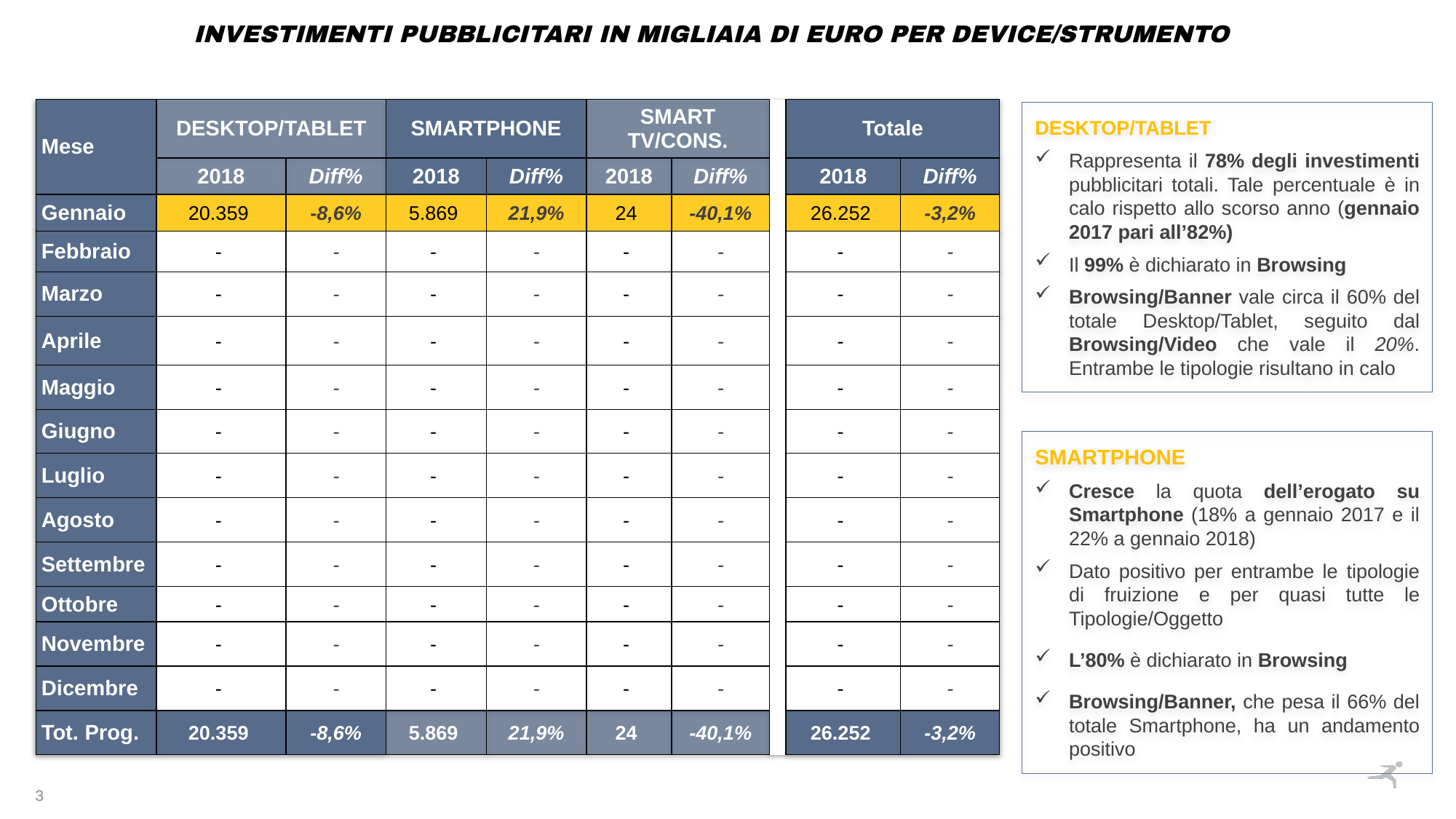

INVESTIMENTI PUBBLICITARI in migliaia di euro per DEVICE/STRUMENTO
| Mese | DESKTOP/TABLET |  | SMARTPHONE |  | SMART TV/CONS. |  |  | Totale |  |
| --- | --- | --- | --- | --- | --- | --- | --- | --- | --- |
|  | 2018 | Diff% | 2018 | Diff% | 2018 | Diff% |  | 2018 | Diff% |
| Gennaio | 20.359 | -8,6% | 5.869 | 21,9% | 24 | -40,1% |  | 26.252 | -3,2% |
| Febbraio | - | - | - | - | - | - |  | - | - |
| Marzo | - | - | - | - | - | - |  | - | - |
| Aprile | - | - | - | - | - | - |  | - | - |
| Maggio | - | - | - | - | - | - |  | - | - |
| Giugno | - | - | - | - | - | - |  | - | - |
| Luglio | - | - | - | - | - | - |  | - | - |
| Agosto | - | - | - | - | - | - |  | - | - |
| Settembre | - | - | - | - | - | - |  | - | - |
| Ottobre | - | - | - | - | - | - |  | - | - |
| Novembre | - | - | - | - | - | - |  | - | - |
| Dicembre | - | - | - | - | - | - |  | - | - |
| Tot. Prog. | 20.359 | -8,6% | 5.869 | 21,9% | 24 | -40,1% |  | 26.252 | -3,2% |
DESKTOP/TABLET

Rappresenta il 78% degli investimenti pubblicitari totali. Tale percentuale è in calo rispetto allo scorso anno (gennaio 2017 pari all’82%)

Il 99% è dichiarato in Browsing

Browsing/Banner vale circa il 60% del totale Desktop/Tablet, seguito dal Browsing/Video che vale il 20%. Entrambe le tipologie risultano in calo
SMARTPHONE

Cresce la quota dell’erogato su Smartphone (18% a gennaio 2017 e il 22% a gennaio 2018)

Dato positivo per entrambe le tipologie di fruizione e per quasi tutte le Tipologie/Oggetto

L’80% è dichiarato in Browsing

Browsing/Banner, che pesa il 66% del totale Smartphone, ha un andamento positivo
3